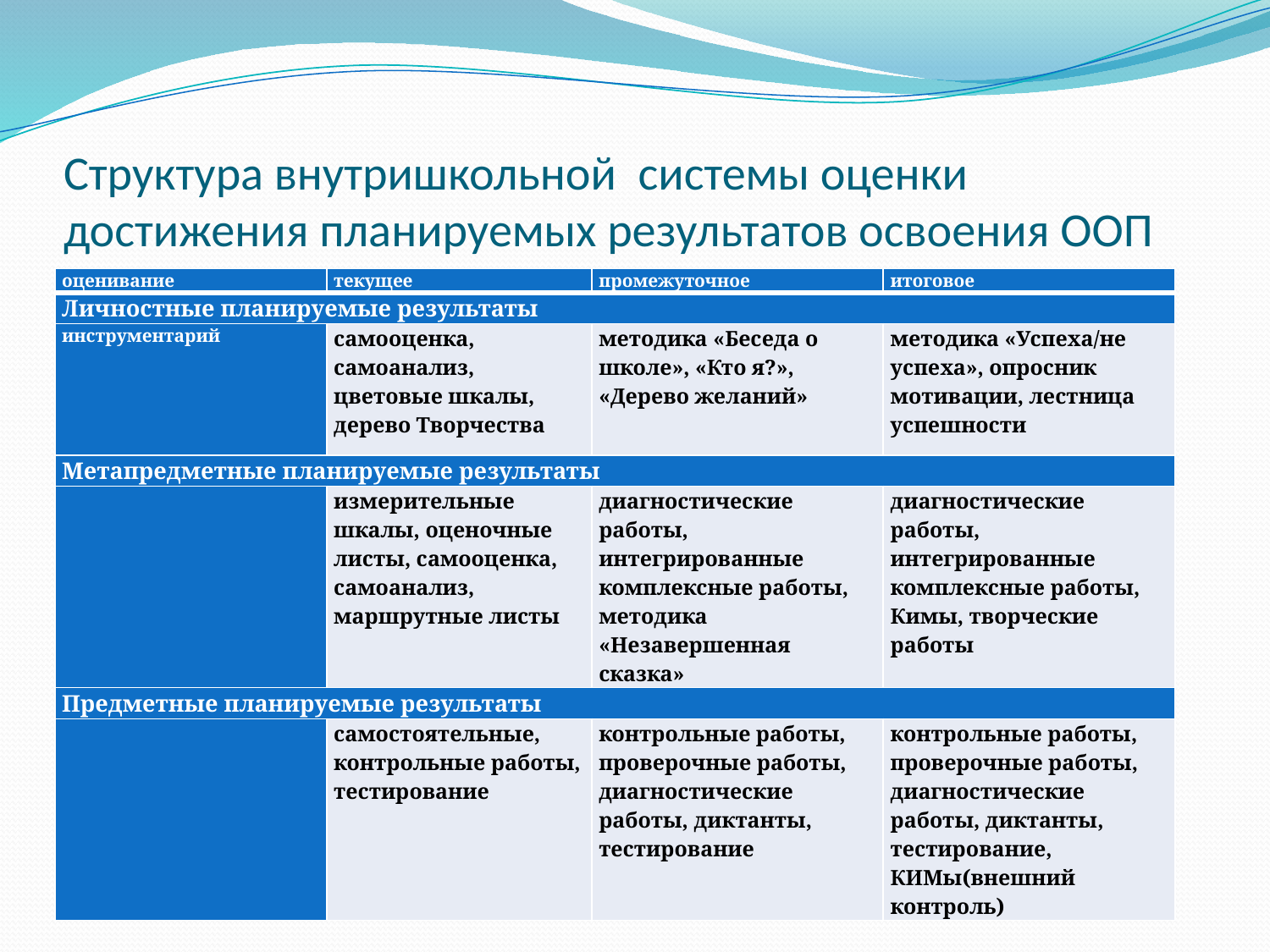

# Структура внутришкольной  системы оценки достижения планируемых результатов освоения ООП
| оценивание | текущее | промежуточное | итоговое |
| --- | --- | --- | --- |
| Личностные планируемые результаты |  |  |  |
| инструментарий | самооценка, самоанализ, цветовые шкалы, дерево Творчества | методика «Беседа о школе», «Кто я?», «Дерево желаний» | методика «Успеха/не успеха», опросник мотивации, лестница успешности |
| Метапредметные планируемые результаты |  |  |  |
|  | измерительные шкалы, оценочные листы, самооценка, самоанализ, маршрутные листы | диагностические работы, интегрированные комплексные работы, методика «Незавершенная сказка» | диагностические работы, интегрированные комплексные работы, Кимы, творческие работы |
| Предметные планируемые результаты |  |  |  |
|  | самостоятельные, контрольные работы, тестирование | контрольные работы, проверочные работы, диагностические работы, диктанты, тестирование | контрольные работы, проверочные работы, диагностические работы, диктанты, тестирование, КИМы(внешний контроль) |